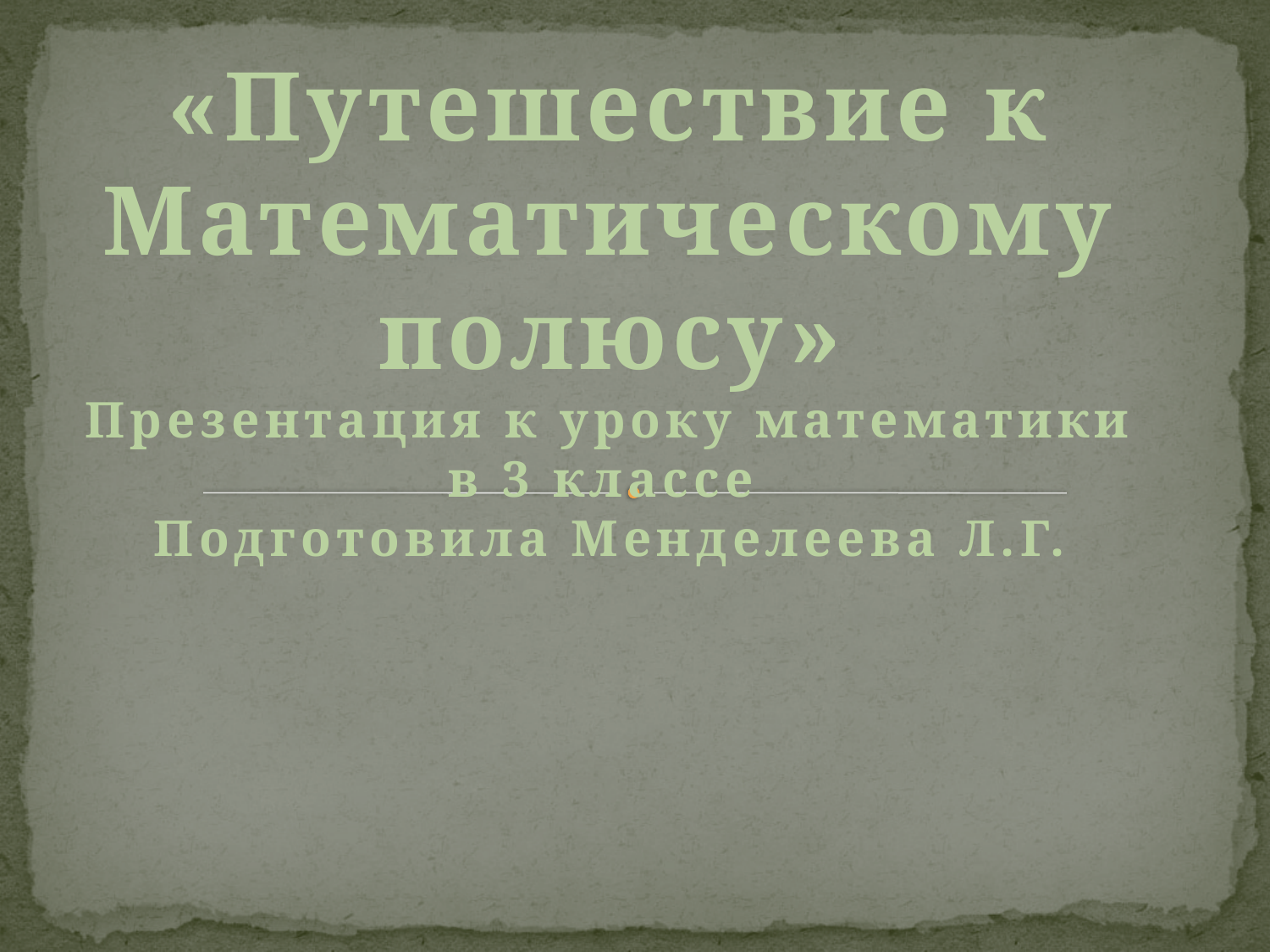

«Путешествие к Математическому полюсу»
Презентация к уроку математики в 3 классе
Подготовила Менделеева Л.Г.